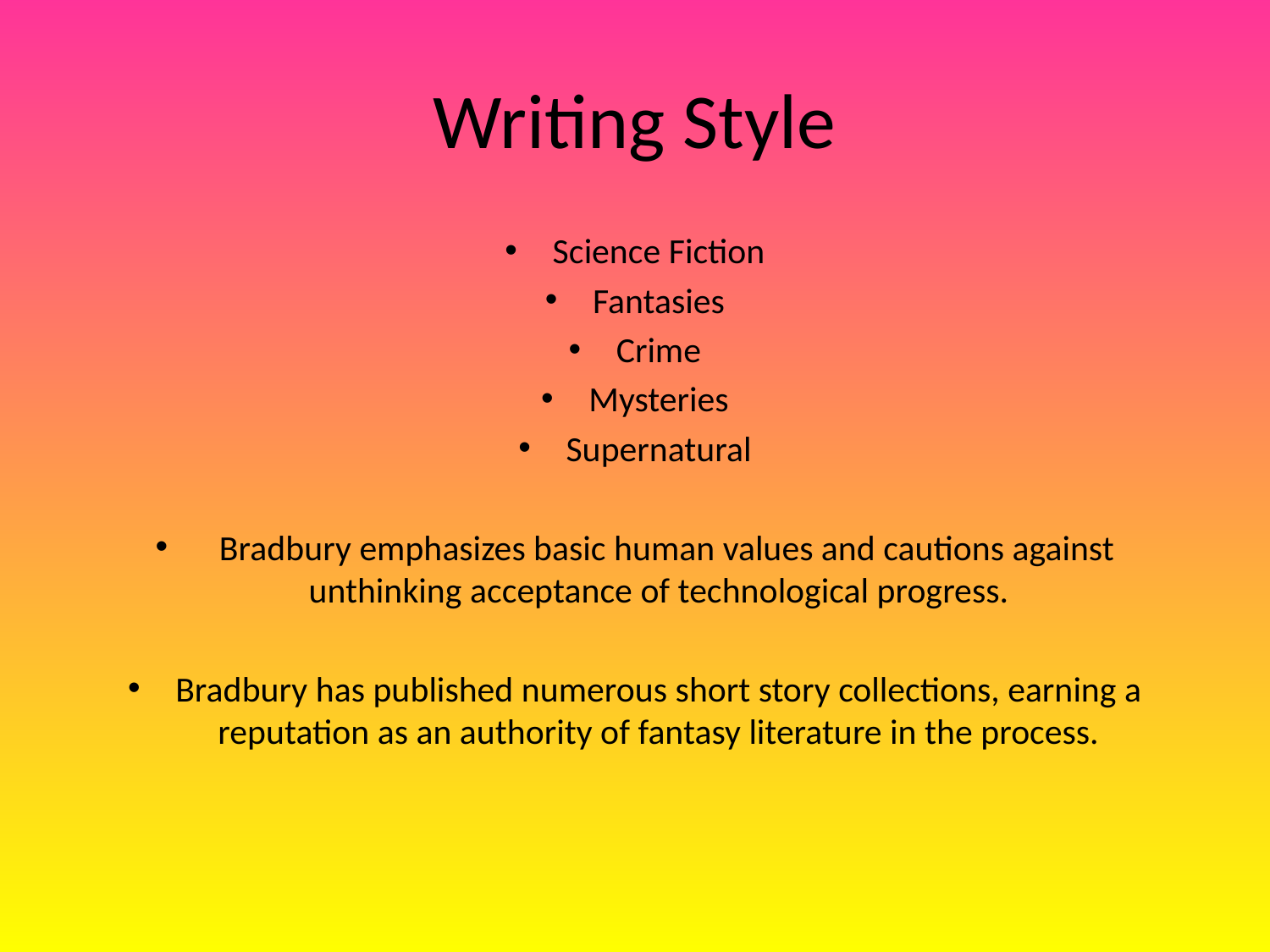

# Writing Style
Science Fiction
Fantasies
Crime
Mysteries
Supernatural

  Bradbury emphasizes basic human values and cautions against unthinking acceptance of technological progress.

Bradbury has published numerous short story collections, earning a reputation as an authority of fantasy literature in the process.